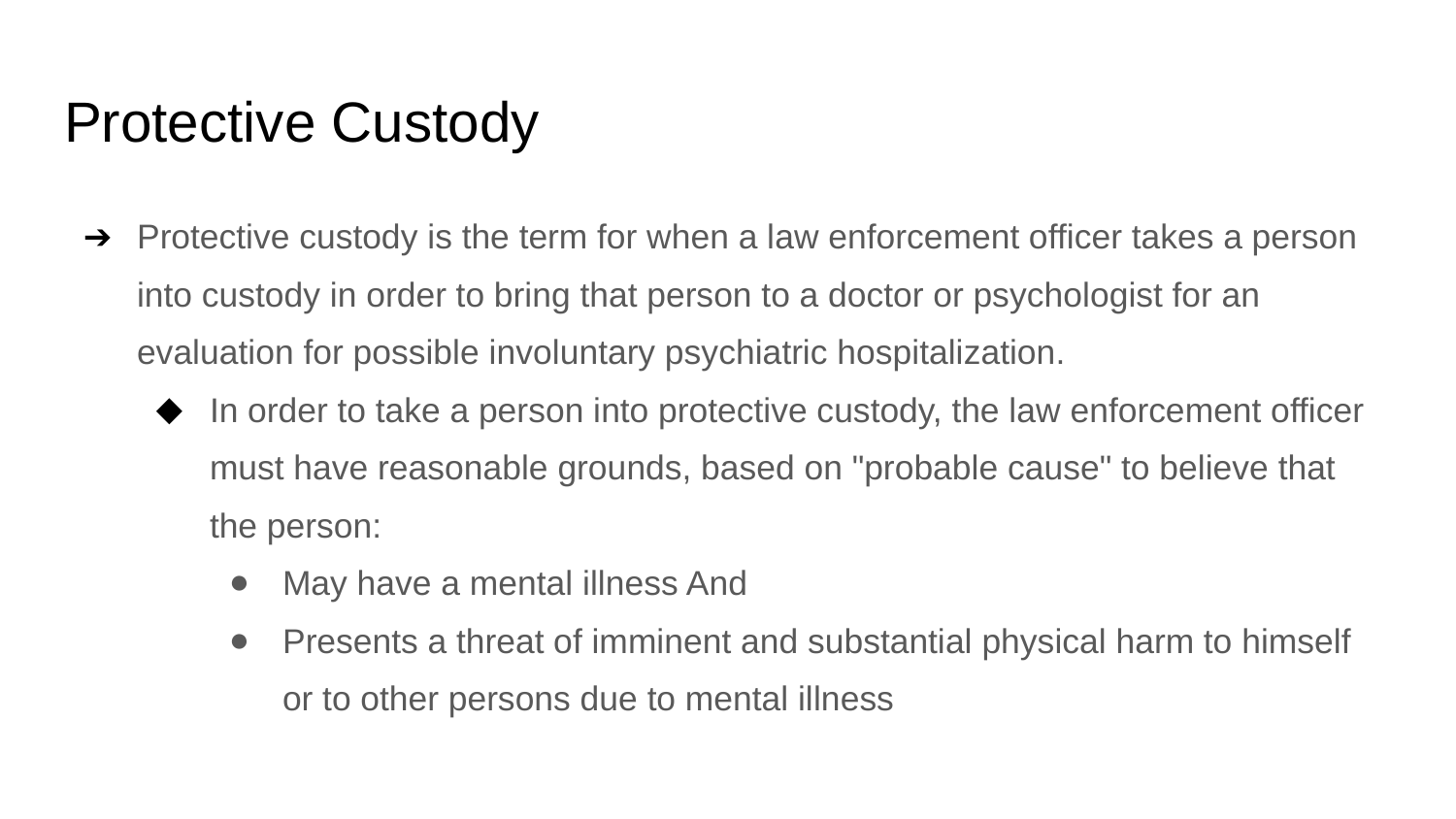

# Protective Custody
Protective custody is the term for when a law enforcement officer takes a person into custody in order to bring that person to a doctor or psychologist for an evaluation for possible involuntary psychiatric hospitalization.
In order to take a person into protective custody, the law enforcement officer must have reasonable grounds, based on "probable cause" to believe that the person:
May have a mental illness And
Presents a threat of imminent and substantial physical harm to himself or to other persons due to mental illness